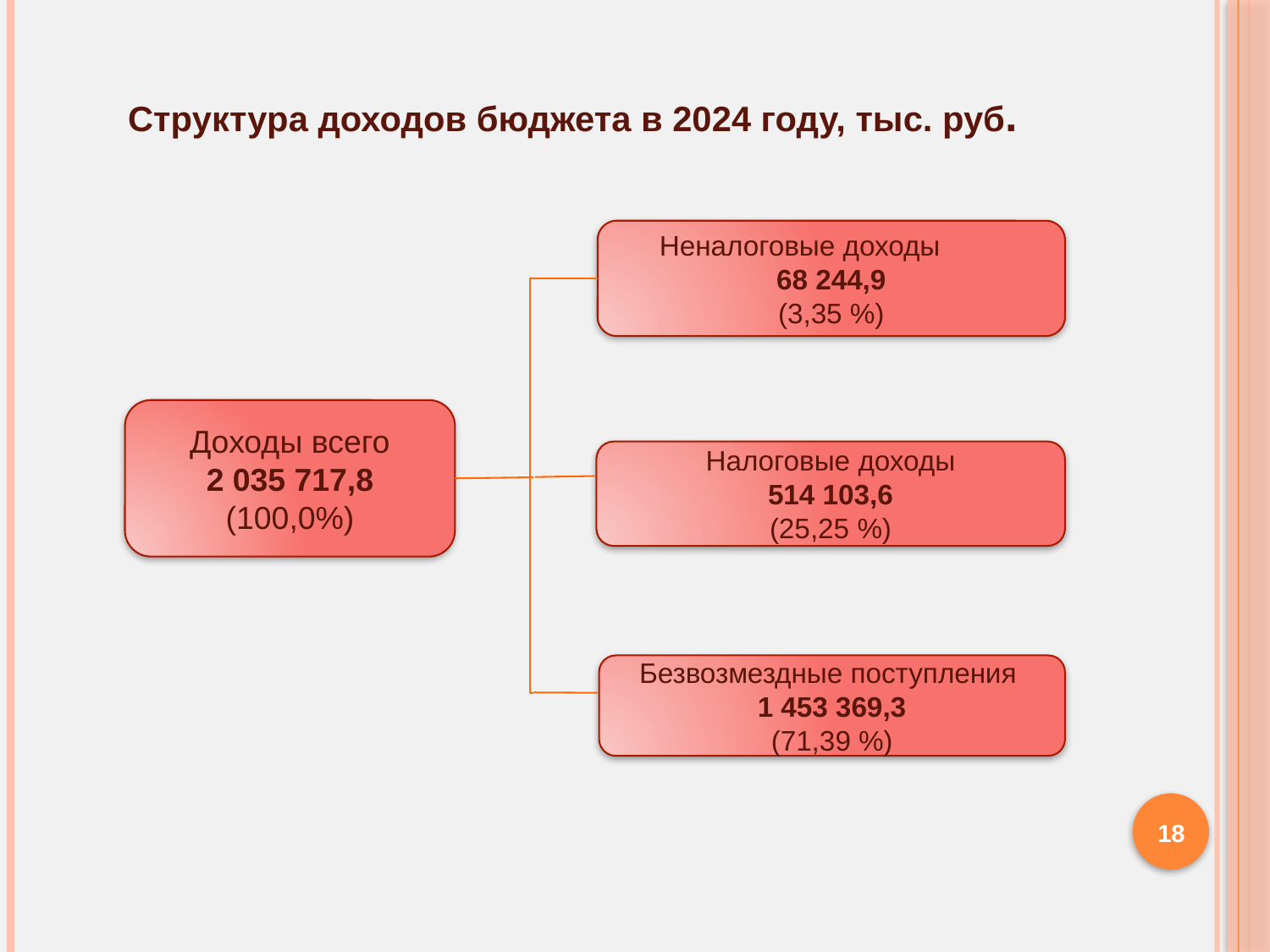

Структура доходов бюджета в 2024 году, тыс. руб.
Неналоговые доходы
68 244,9
(3,35 %)
Доходы всего
2 035 717,8
(100,0%)
Налоговые доходы
514 103,6
(25,25 %)
Безвозмездные поступления
1 453 369,3
(71,39 %)
18